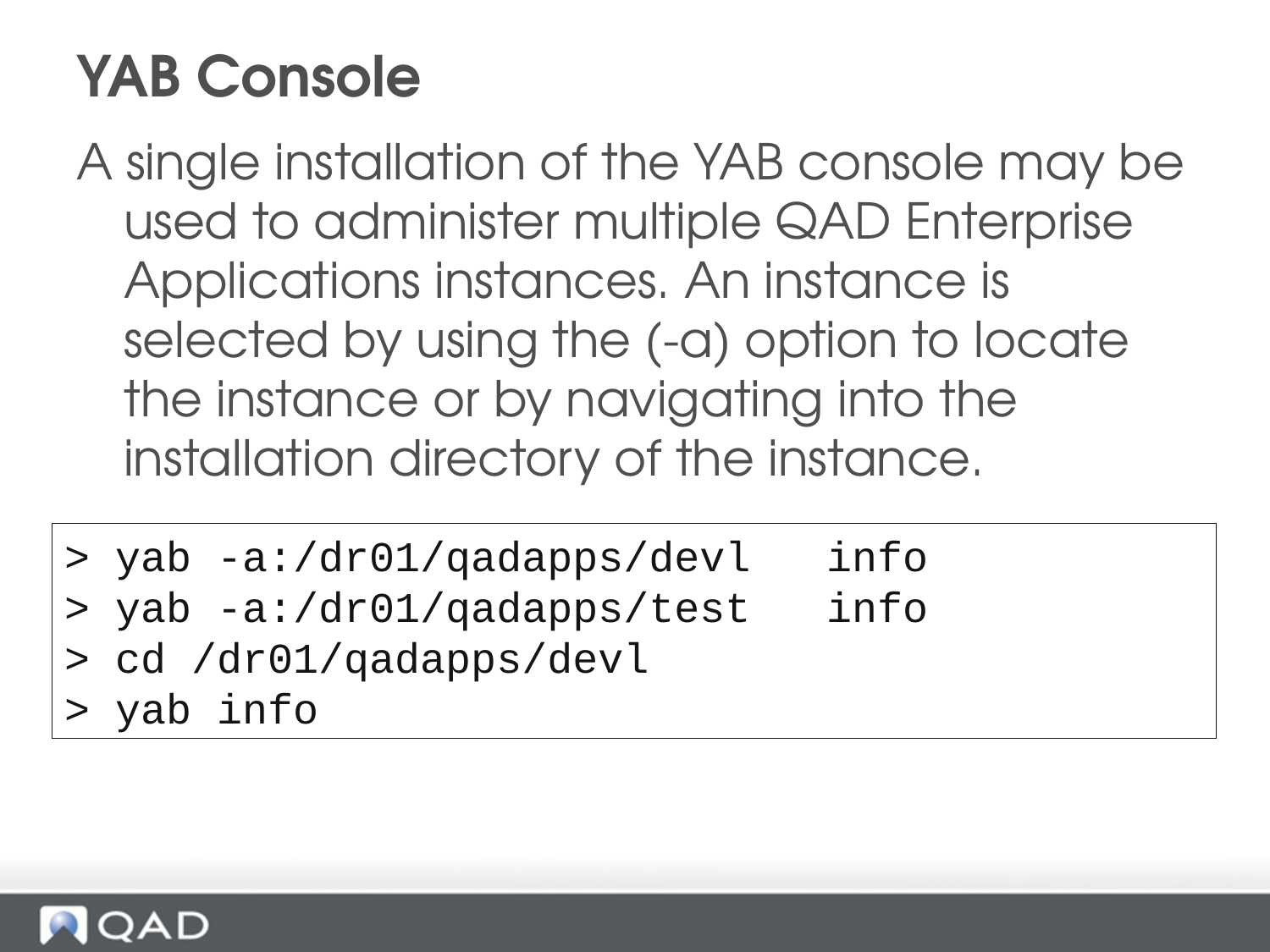

# YAB Console
A single installation of the YAB console may be used to administer multiple QAD Enterprise Applications instances. An instance is selected by using the (-a) option to locate the instance or by navigating into the installation directory of the instance.

> yab -a:/dr01/qadapps/devl 	info
> yab -a:/dr01/qadapps/test 	info
> cd /dr01/qadapps/devl
> yab info